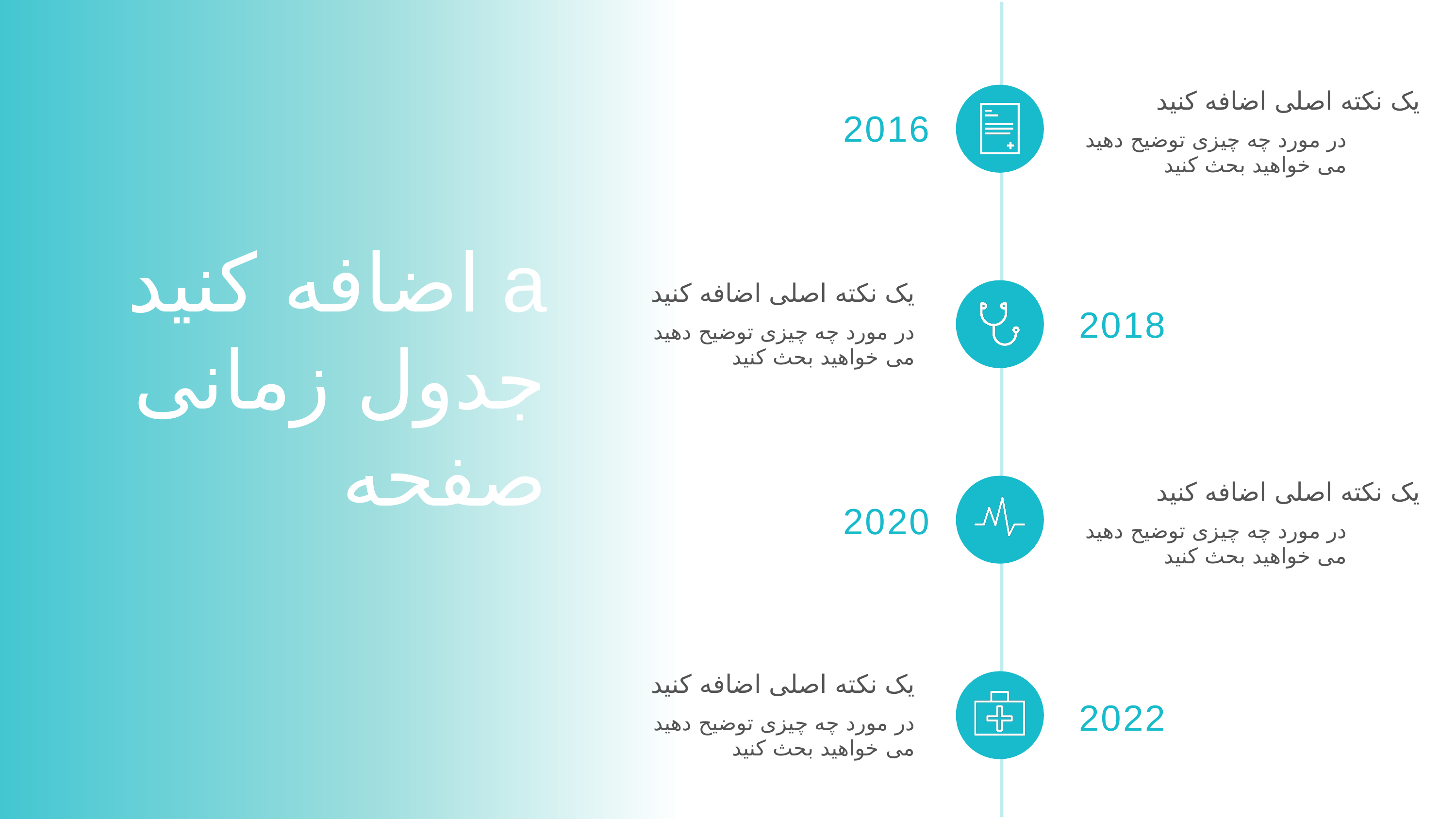

یک نکته اصلی اضافه کنید
در مورد چه چیزی توضیح دهید
می خواهید بحث کنید
2016
a اضافه کنید
جدول زمانی
صفحه
یک نکته اصلی اضافه کنید
در مورد چه چیزی توضیح دهید
می خواهید بحث کنید

2018

یک نکته اصلی اضافه کنید
در مورد چه چیزی توضیح دهید
می خواهید بحث کنید
2020
یک نکته اصلی اضافه کنید
در مورد چه چیزی توضیح دهید
می خواهید بحث کنید

2022